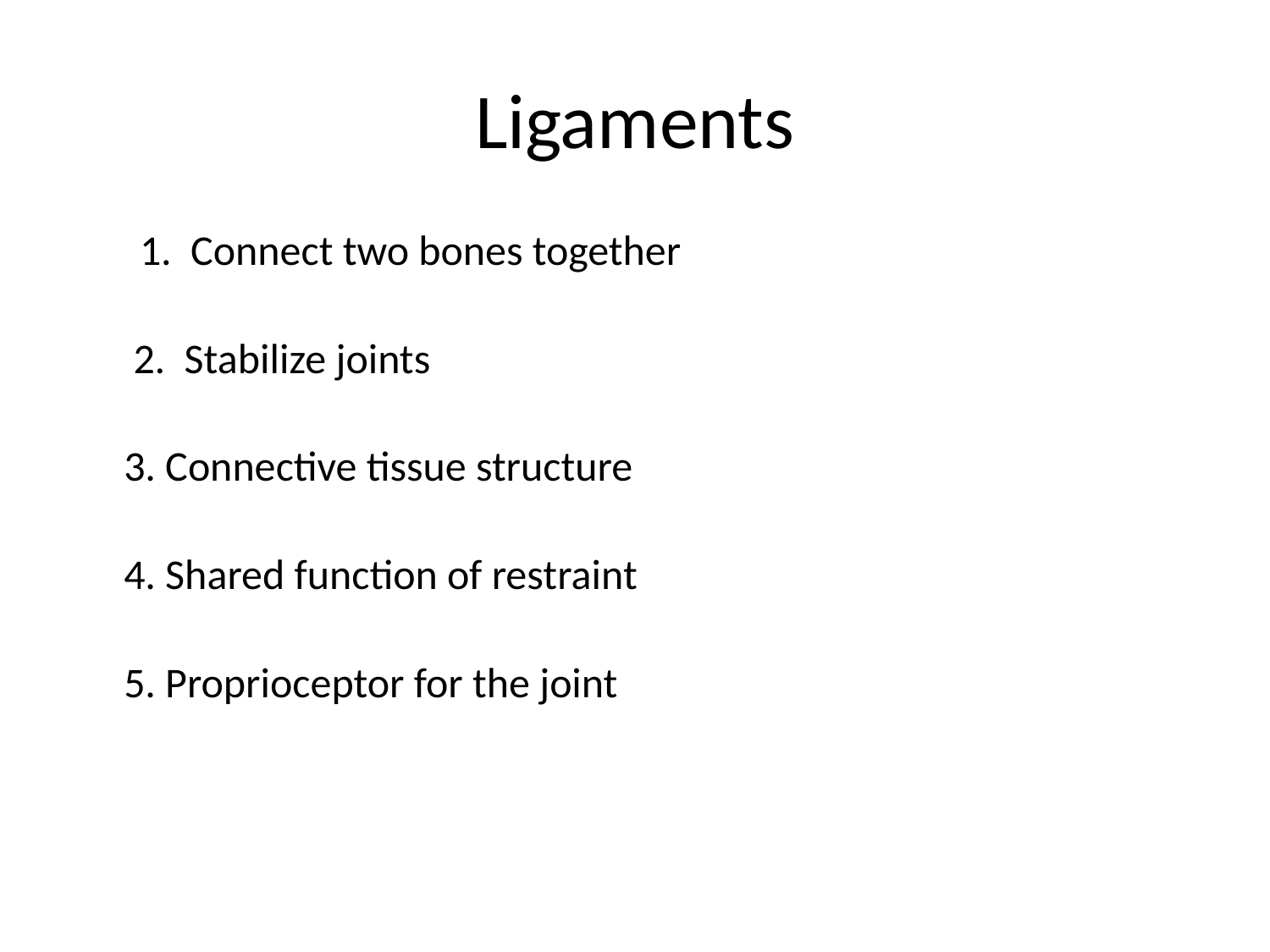

# Ligaments
1.  Connect two bones together

	 2.  Stabilize joints

	3. Connective tissue structure

	4. Shared function of restraint

	5. Proprioceptor for the joint